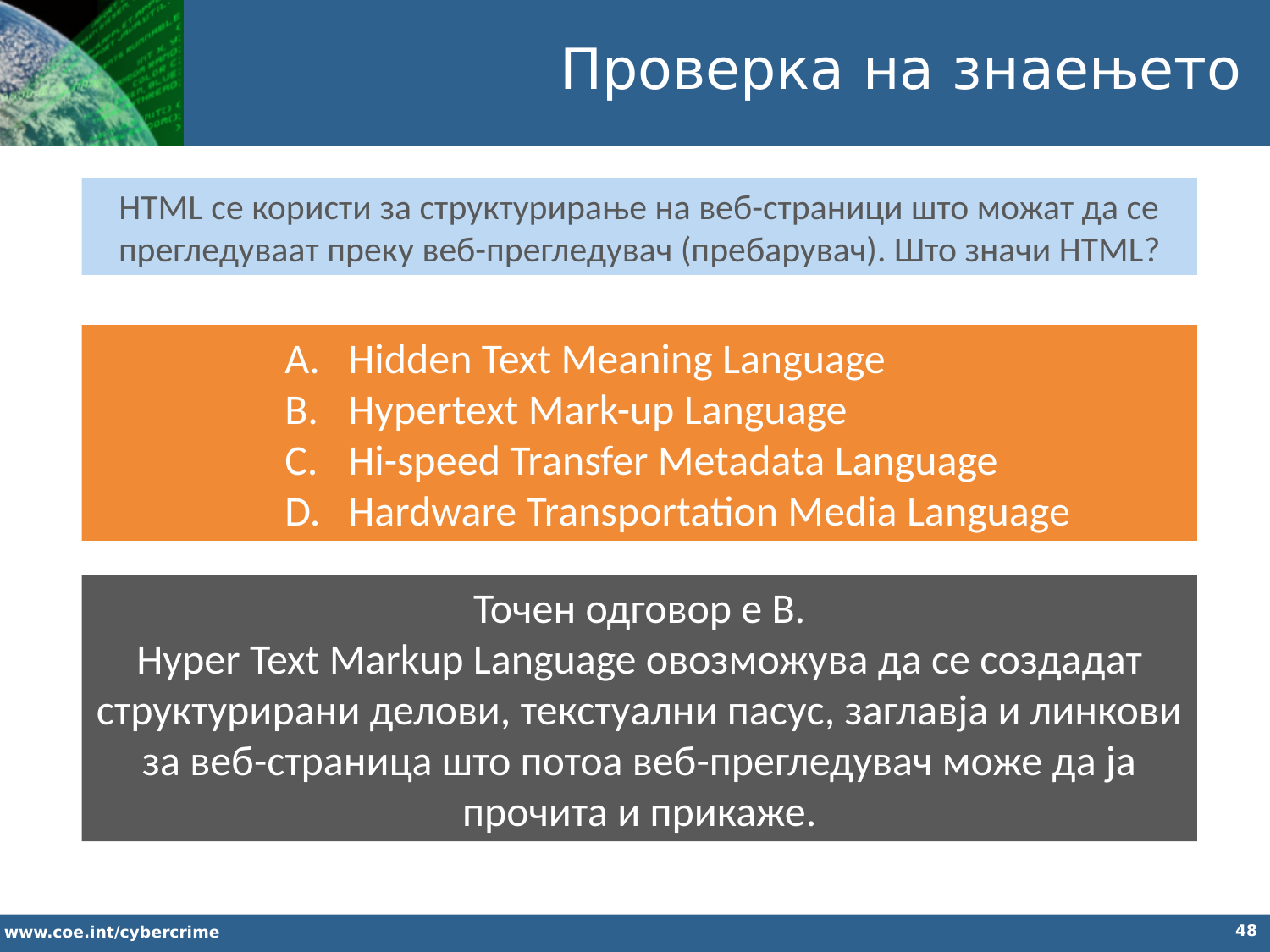

Проверка на знаењето
HTML се користи за структурирање на веб-страници што можат да се прегледуваат преку веб-прегледувач (пребарувач). Што значи HTML?
Hidden Text Meaning Language
Hypertext Mark-up Language
Hi-speed Transfer Metadata Language
Hardware Transportation Media Language
Точен одговор е B.
Hyper Text Markup Language овозможува да се создадат структурирани делови, текстуални пасус, заглавја и линкови за веб-страница што потоа веб-прегледувач може да ја прочита и прикаже.